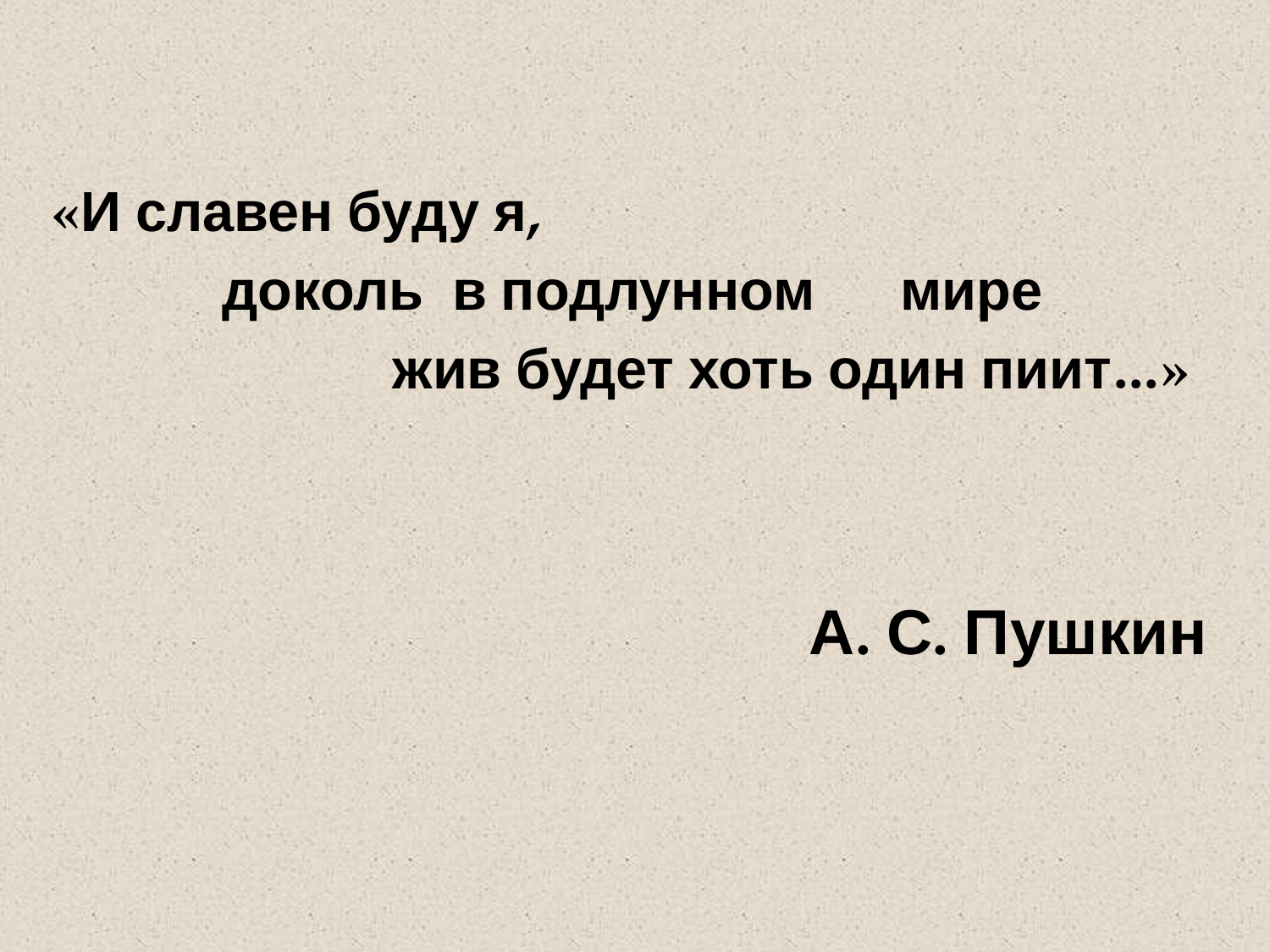

«И славен буду я,
            доколь  в подлунном      мире
                        жив будет хоть один пиит…»

А. С. Пушкин